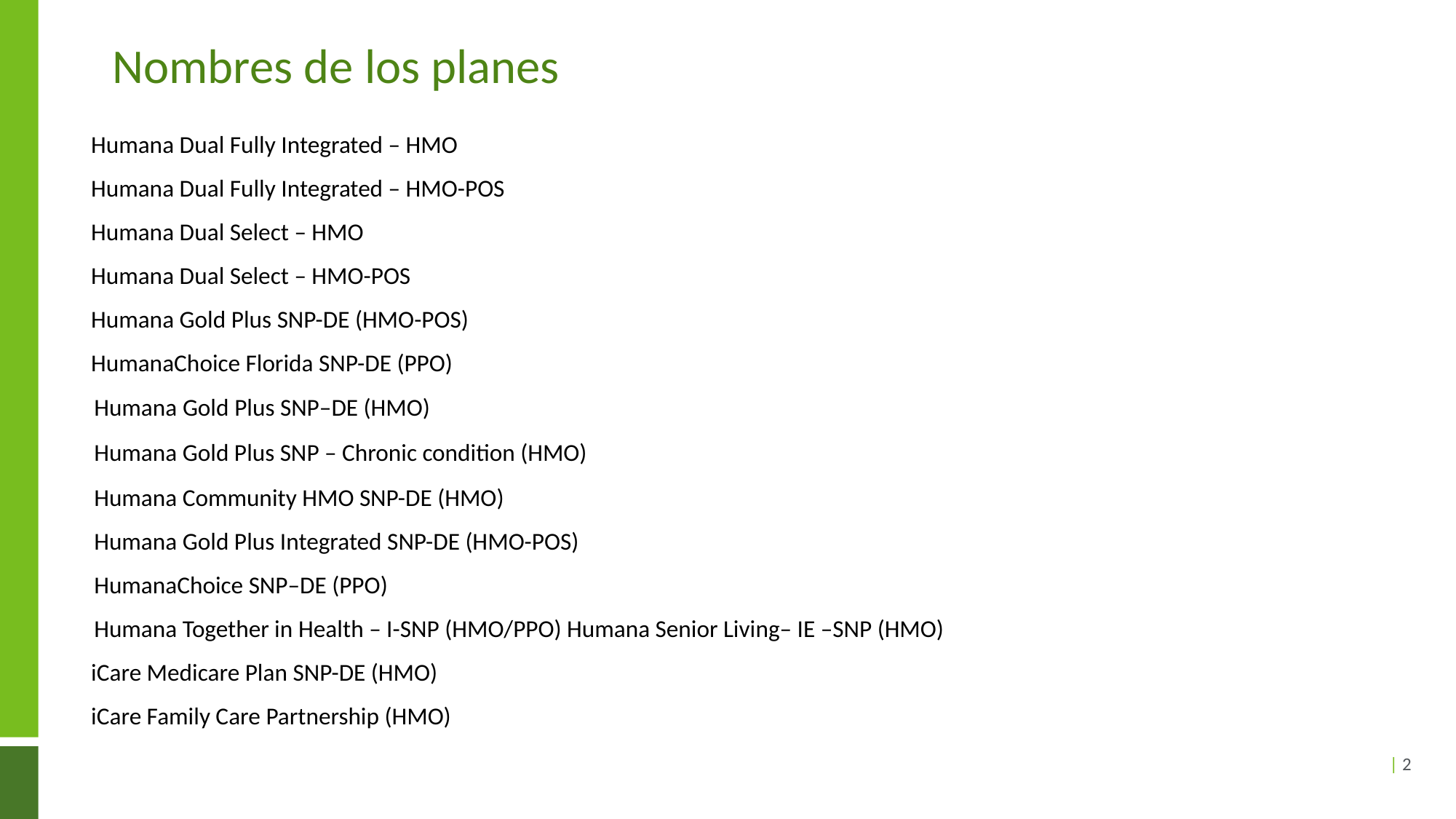

# Nombres de los planes
Humana Dual Fully Integrated – HMO
Humana Dual Fully Integrated – HMO-POS
Humana Dual Select – HMO
Humana Dual Select – HMO-POS
Humana Gold Plus SNP-DE (HMO-POS)
HumanaChoice Florida SNP-DE (PPO)
Humana Gold Plus SNP–DE (HMO)
Humana Gold Plus SNP – Chronic condition (HMO)
Humana Community HMO SNP-DE (HMO)
Humana Gold Plus Integrated SNP-DE (HMO-POS)
HumanaChoice SNP–DE (PPO)
Humana Together in Health – I-SNP (HMO/PPO) Humana Senior Living– IE –SNP (HMO)
iCare Medicare Plan SNP-DE (HMO)
iCare Family Care Partnership (HMO)

| 2